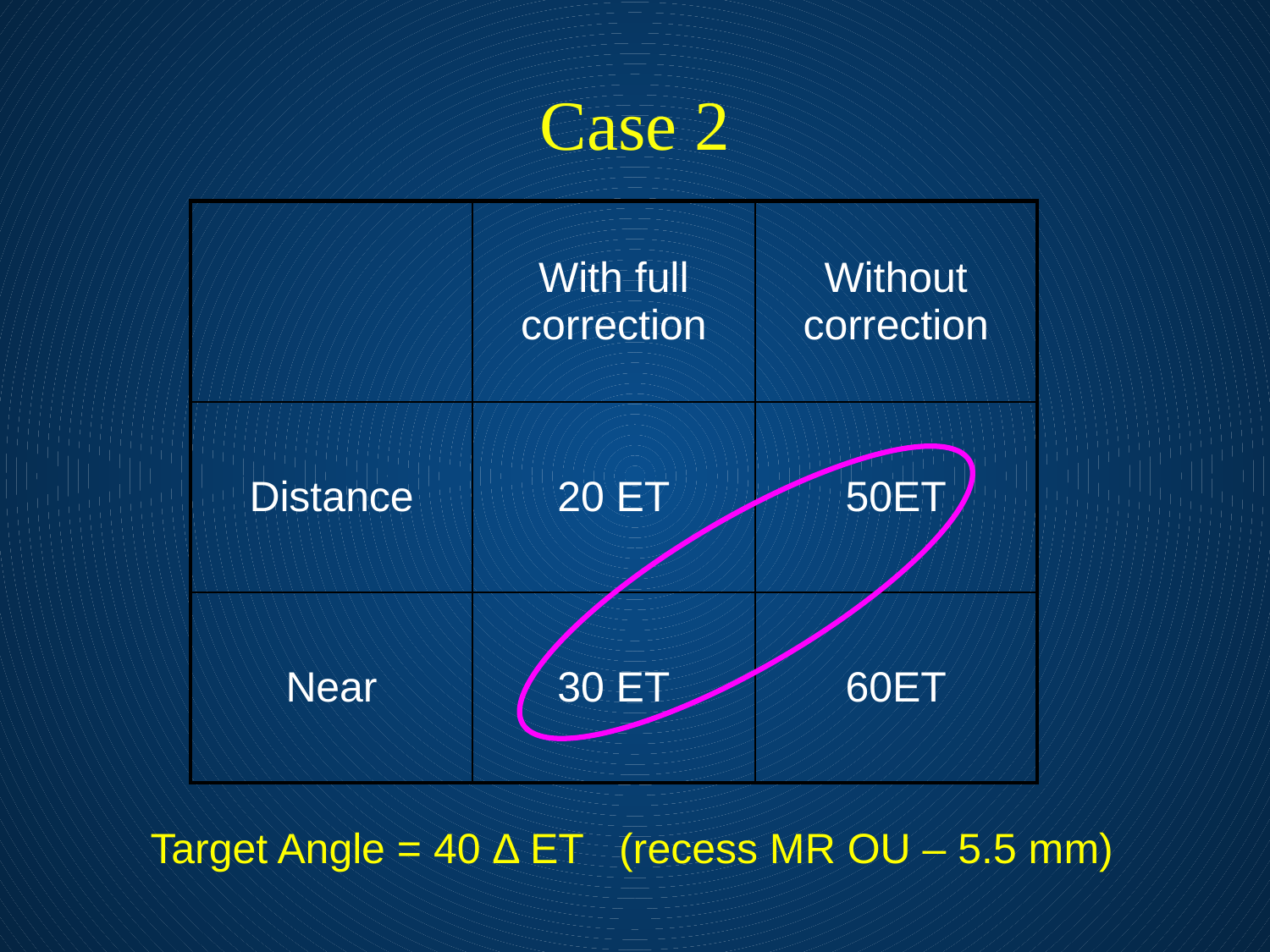

# Case 2
|  | With full correction | Without correction |
| --- | --- | --- |
| Distance | 20 ET | 50ET |
| Near | 30 ET | 60ET |

Target Angle = 40 Δ ET   (recess MR OU – 5.5 mm)